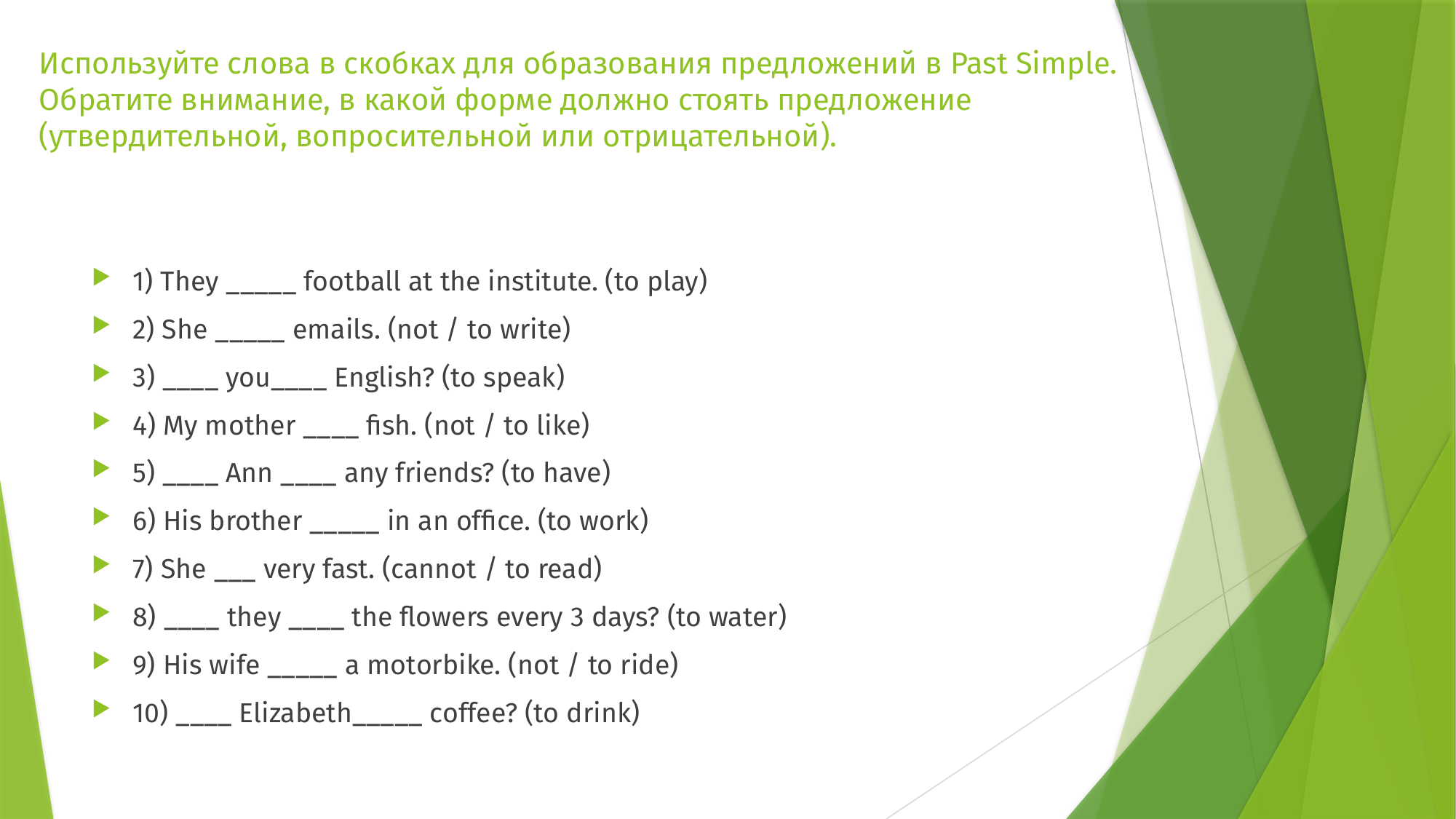

# Используйте слова в скобках для образования предложений в Past Simple. Обратите внимание, в какой форме должно стоять предложение (утвердительной, вопросительной или отрицательной).
1) They _____ football at the institute. (to play)
2) She _____ emails. (not / to write)
3) ____ you____ English? (to speak)
4) My mother ____ fish. (not / to like)
5) ____ Ann ____ any friends? (to have)
6) His brother _____ in an office. (to work)
7) She ___ very fast. (cannot / to read)
8) ____ they ____ the flowers every 3 days? (to water)
9) His wife _____ a motorbike. (not / to ride)
10) ____ Elizabeth_____ coffee? (to drink)